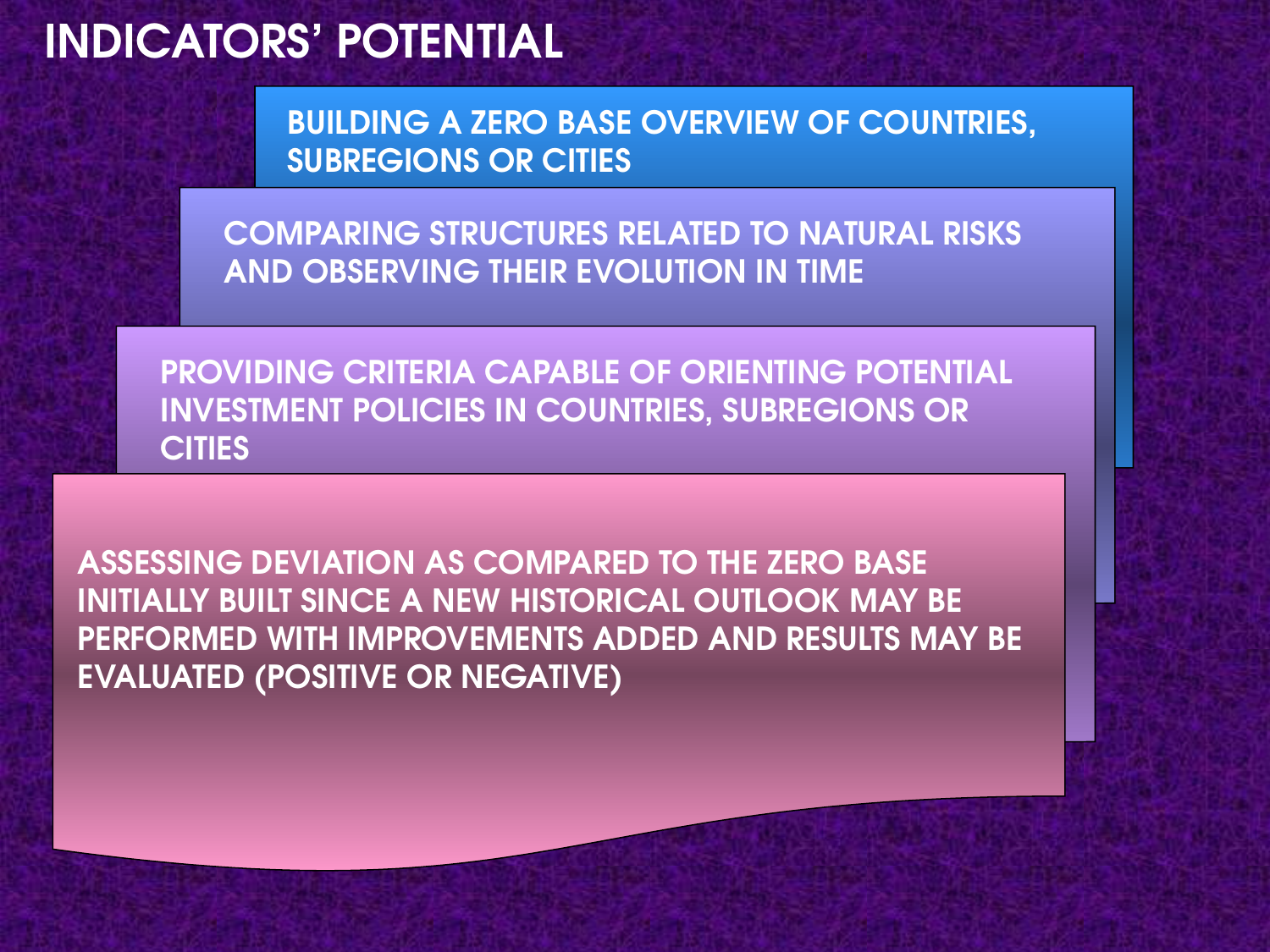

INDICATORS’ POTENTIAL

BUILDING A ZERO BASE OVERVIEW OF COUNTRIES, SUBREGIONS OR CITIES

COMPARING STRUCTURES RELATED TO NATURAL RISKS AND OBSERVING THEIR EVOLUTION IN TIME

PROVIDING CRITERIA CAPABLE OF ORIENTING POTENTIAL INVESTMENT POLICIES IN COUNTRIES, SUBREGIONS OR CITIES

ASSESSING DEVIATION AS COMPARED TO THE ZERO BASE INITIALLY BUILT SINCE A NEW HISTORICAL OUTLOOK MAY BE PERFORMED WITH IMPROVEMENTS ADDED AND RESULTS MAY BE EVALUATED (POSITIVE OR NEGATIVE)